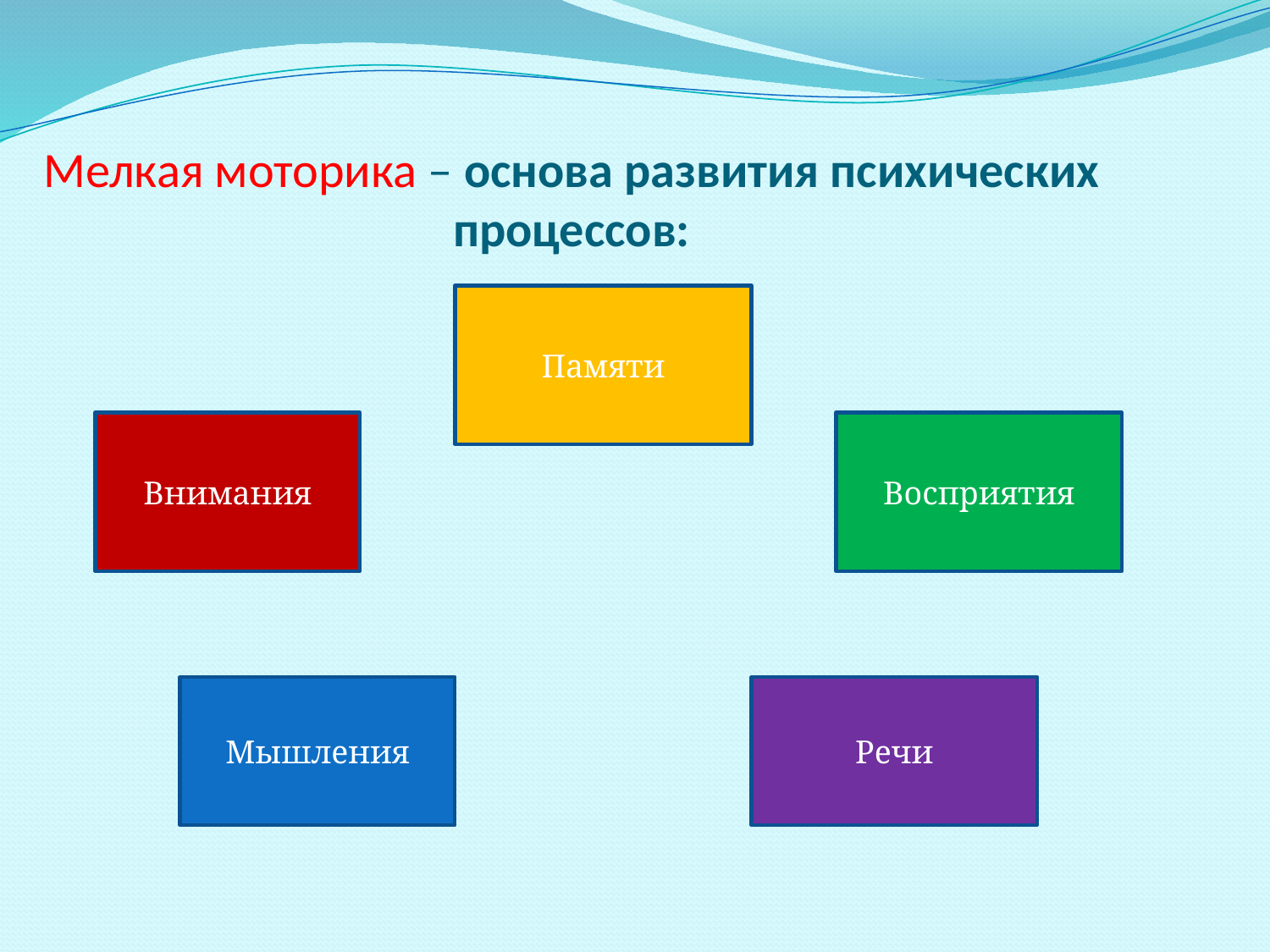

Мелкая моторика – основа развития психических процессов:
Памяти
Внимания
Восприятия
Мышления
Речи